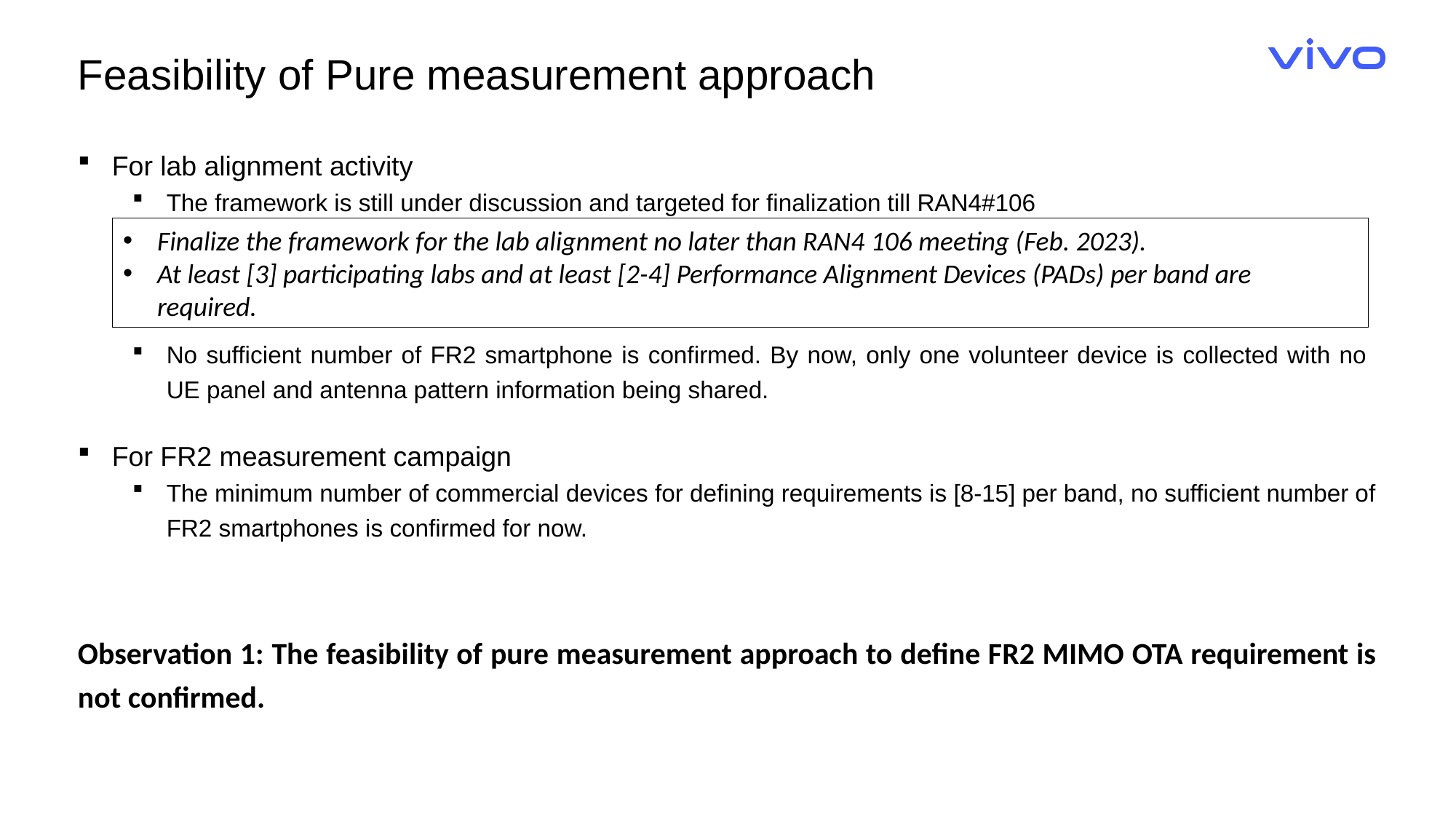

Feasibility of Pure measurement approach
For lab alignment activity
The framework is still under discussion and targeted for finalization till RAN4#106

No sufficient number of FR2 smartphone is confirmed. By now, only one volunteer device is collected with no UE panel and antenna pattern information being shared.

Finalize the framework for the lab alignment no later than RAN4 106 meeting (Feb. 2023).
At least [3] participating labs and at least [2-4] Performance Alignment Devices (PADs) per band are required.
For FR2 measurement campaign
The minimum number of commercial devices for defining requirements is [8-15] per band, no sufficient number of FR2 smartphones is confirmed for now.
Observation 1: The feasibility of pure measurement approach to define FR2 MIMO OTA requirement is not confirmed.